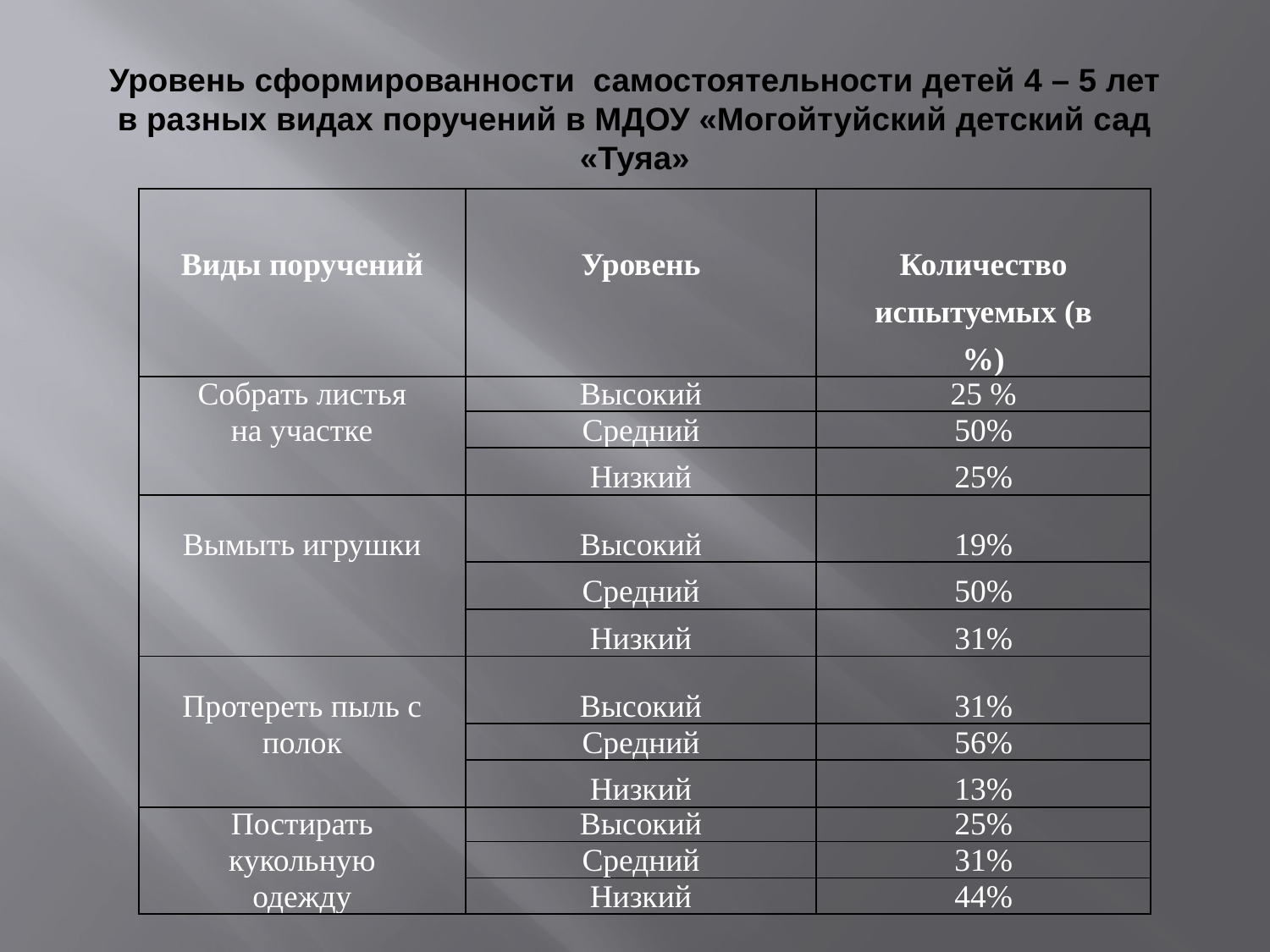

# Уровень сформированности  самостоятельности детей 4 – 5 лет в разных видах поручений в МДОУ «Могойтуйский детский сад «Туяа»
| Виды поручений | Уровень | Количество |
| --- | --- | --- |
|  |  | испытуемых (в |
|  |  | %) |
| Собрать листья | Высокий | 25 % |
| на участке | Средний | 50% |
|  | Низкий | 25% |
| Вымыть игрушки | Высокий | 19% |
|  | Средний | 50% |
|  | Низкий | 31% |
| Протереть пыль с | Высокий | 31% |
| полок | Средний | 56% |
|  | Низкий | 13% |
| Постирать | Высокий | 25% |
| кукольную | Средний | 31% |
| одежду | Низкий | 44% |